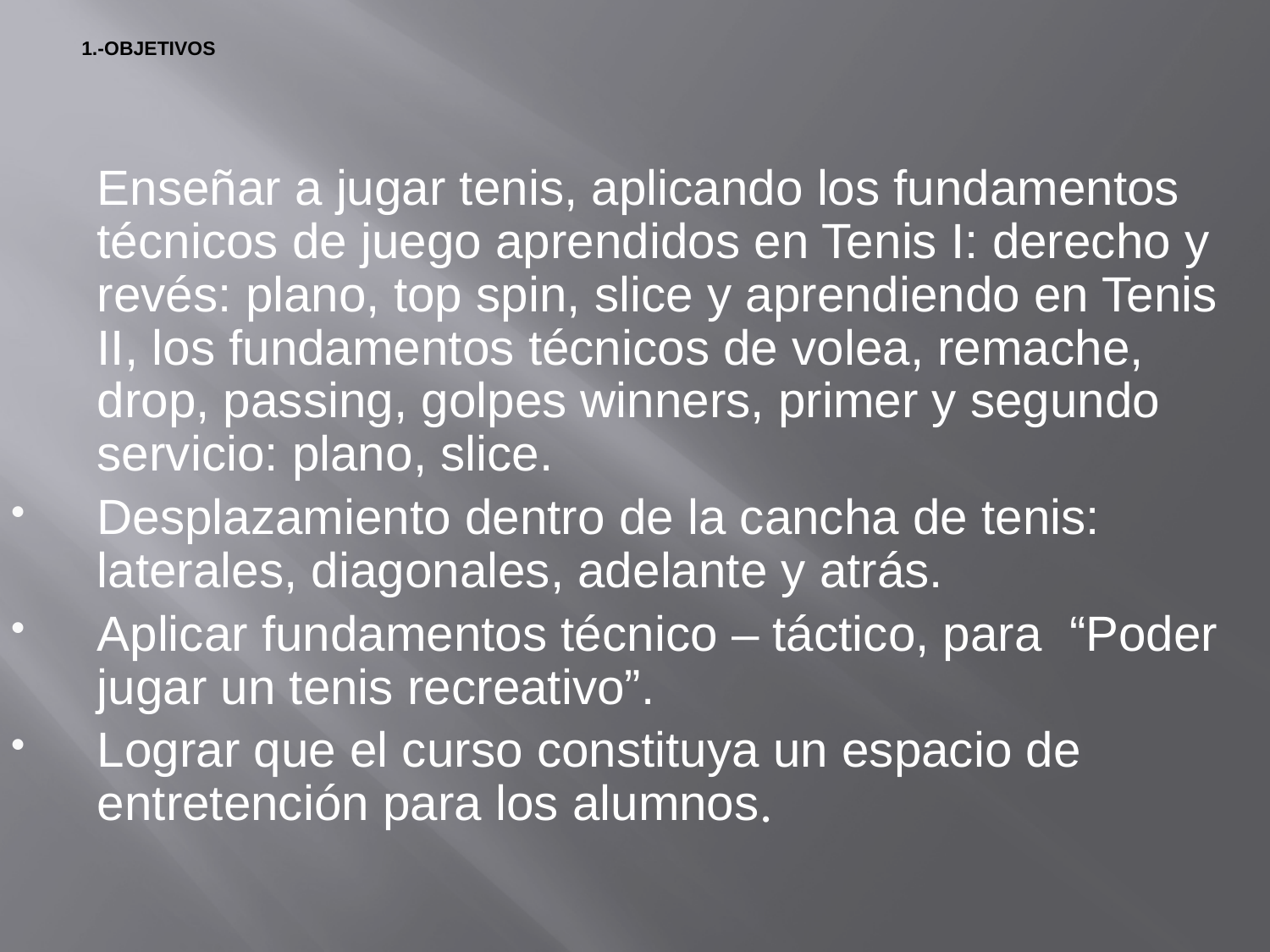

# 1.-OBJETIVOS
	Enseñar a jugar tenis, aplicando los fundamentos técnicos de juego aprendidos en Tenis I: derecho y revés: plano, top spin, slice y aprendiendo en Tenis II, los fundamentos técnicos de volea, remache, drop, passing, golpes winners, primer y segundo servicio: plano, slice.
Desplazamiento dentro de la cancha de tenis: laterales, diagonales, adelante y atrás.
Aplicar fundamentos técnico – táctico, para  “Poder jugar un tenis recreativo”.
Lograr que el curso constituya un espacio de entretención para los alumnos.